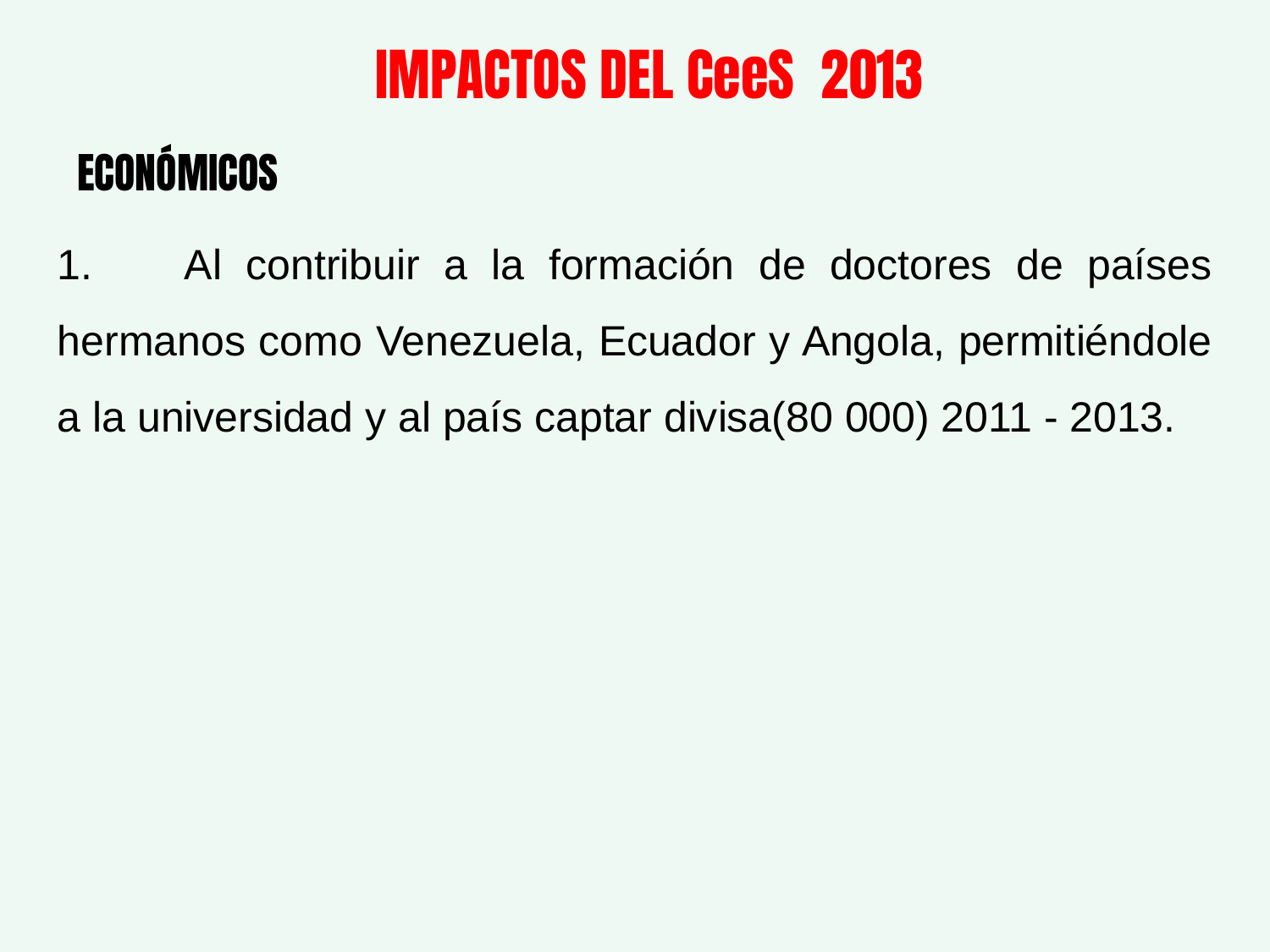

IMPACTOS DEL CeeS  2013
ECONÓMICOS
1.	Al contribuir a la formación de doctores de países hermanos como Venezuela, Ecuador y Angola, permitiéndole a la universidad y al país captar divisa(80 000) 2011 - 2013.